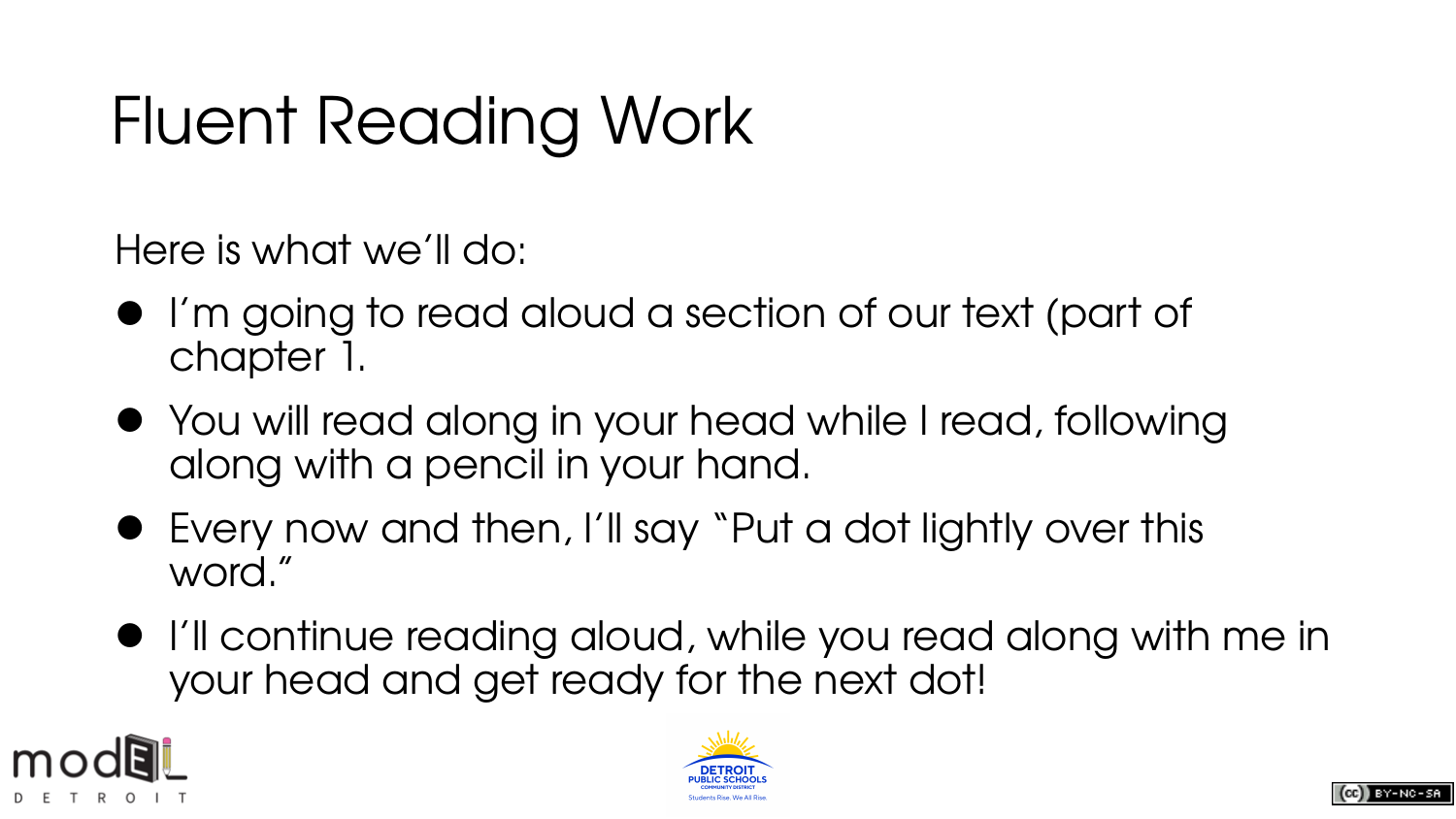

# Fluent Reading Work
Here is what we’ll do:
I’m going to read aloud a section of our text (part of chapter 1.
You will read along in your head while I read, following along with a pencil in your hand.
Every now and then, I’ll say “Put a dot lightly over this word.”
I’ll continue reading aloud, while you read along with me in your head and get ready for the next dot!